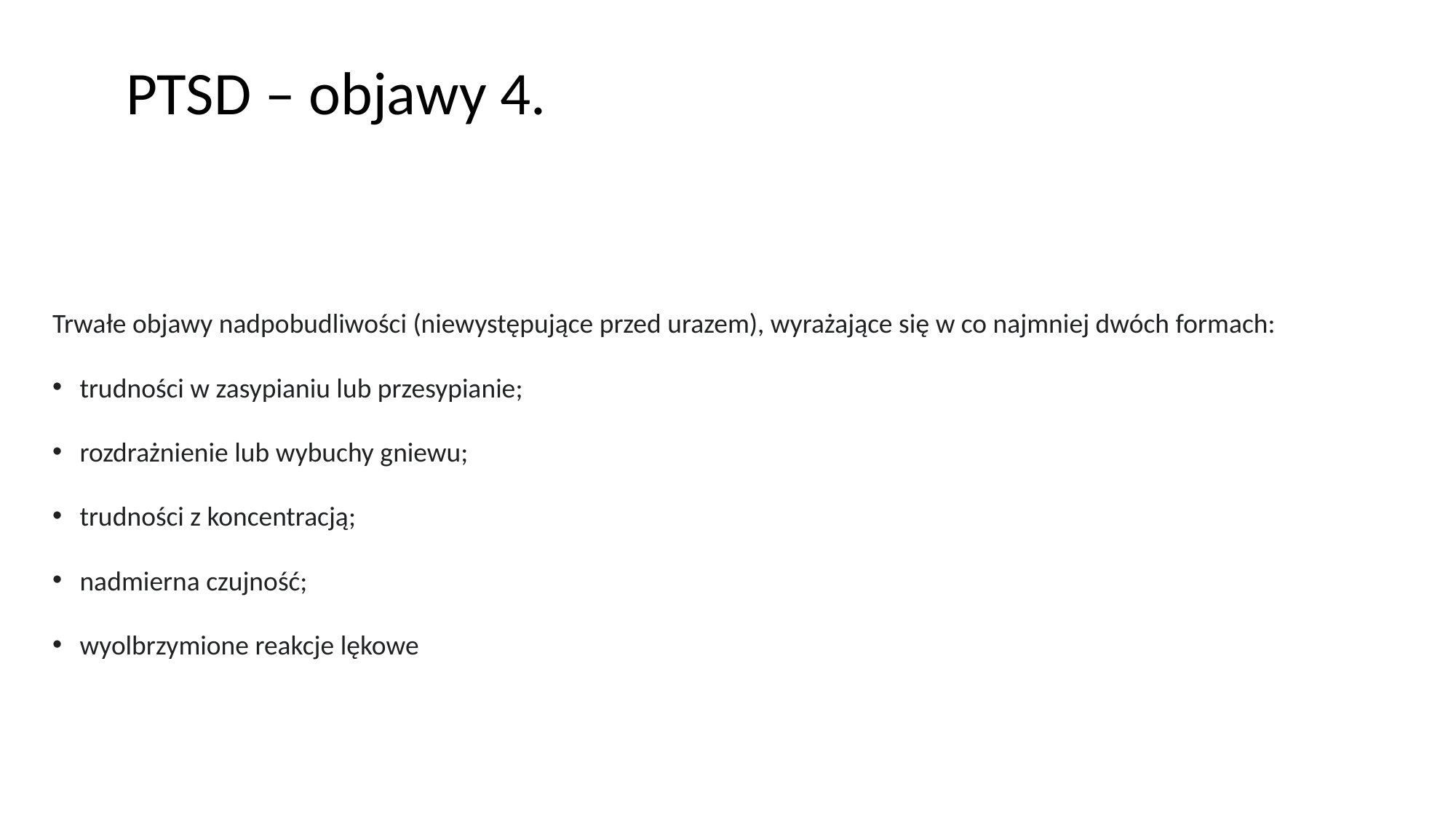

# PTSD – objawy 4.
Trwałe objawy nadpobudliwości (niewystępujące przed urazem), wyrażające się w co najmniej dwóch formach:
trudności w zasypianiu lub przesypianie;
rozdrażnienie lub wybuchy gniewu;
trudności z koncentracją;
nadmierna czujność;
wyolbrzymione reakcje lękowe